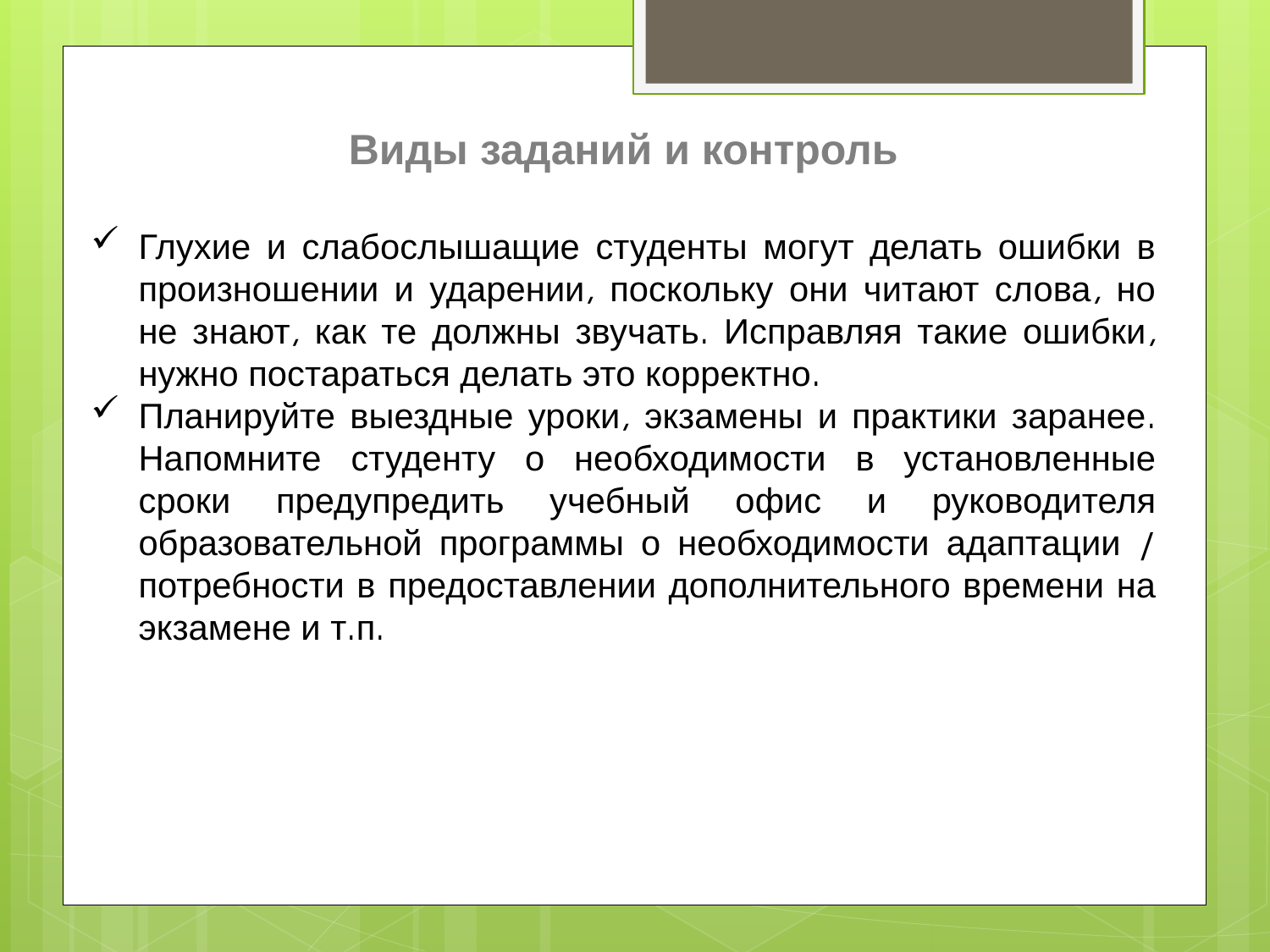

Виды заданий и контроль

Глухие и слабослышащие студенты могут делать ошибки в произношении и ударении, поскольку они читают слова, но не знают, как те должны звучать. Исправляя такие ошибки, нужно постараться делать это корректно.
Планируйте выездные уроки, экзамены и практики заранее. Напомните студенту о необходимости в установленные сроки предупредить учебный офис и руководителя образовательной программы о необходимости адаптации / потребности в предоставлении дополнительного времени на экзамене и т.п.